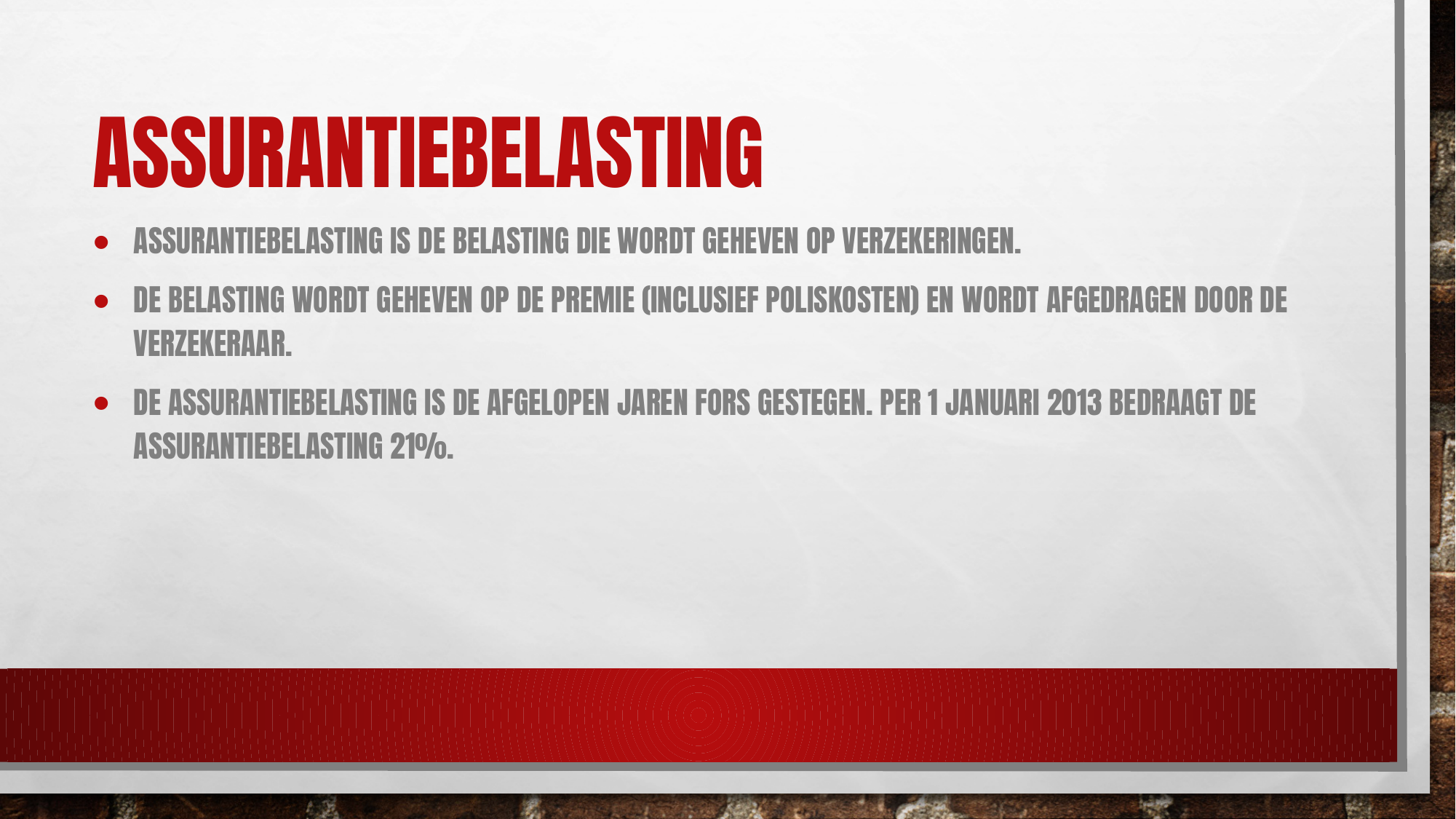

# assurantiebelasting
Assurantiebelasting is de belasting die wordt geheven op verzekeringen.
De belasting wordt geheven op de premie (inclusief poliskosten) en wordt afgedragen door de verzekeraar.
De assurantiebelasting is de afgelopen jaren fors gestegen. Per 1 januari 2013 bedraagt de assurantiebelasting 21%.